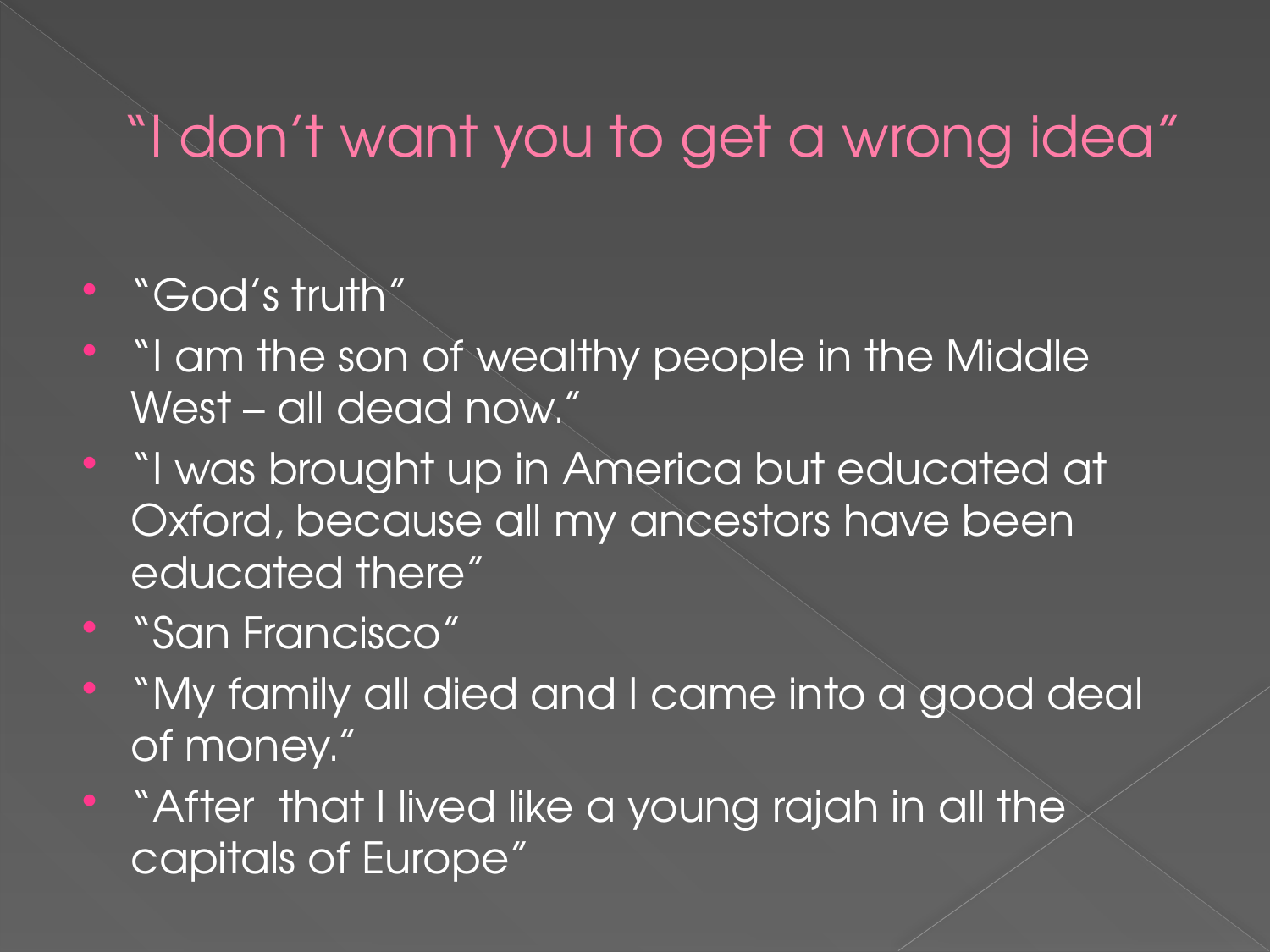

# “I don’t want you to get a wrong idea”
“God’s truth”
“I am the son of wealthy people in the Middle West – all dead now.”
“I was brought up in America but educated at Oxford, because all my ancestors have been educated there”
“San Francisco”
“My family all died and I came into a good deal of money.”
“After  that I lived like a young rajah in all the capitals of Europe”